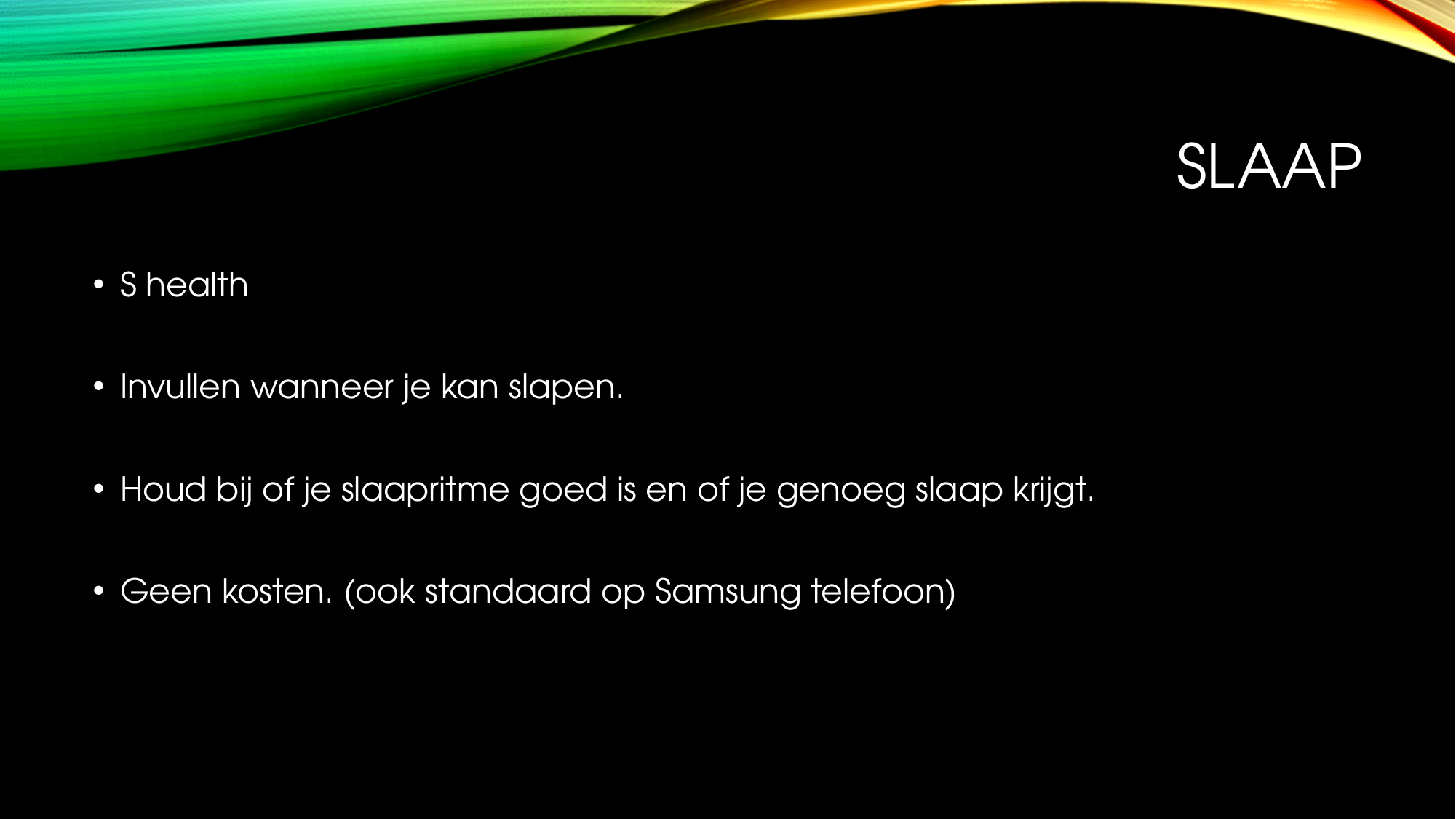

# Slaap
S health

Invullen wanneer je kan slapen.

Houd bij of je slaapritme goed is en of je genoeg slaap krijgt.

Geen kosten. (ook standaard op Samsung telefoon)